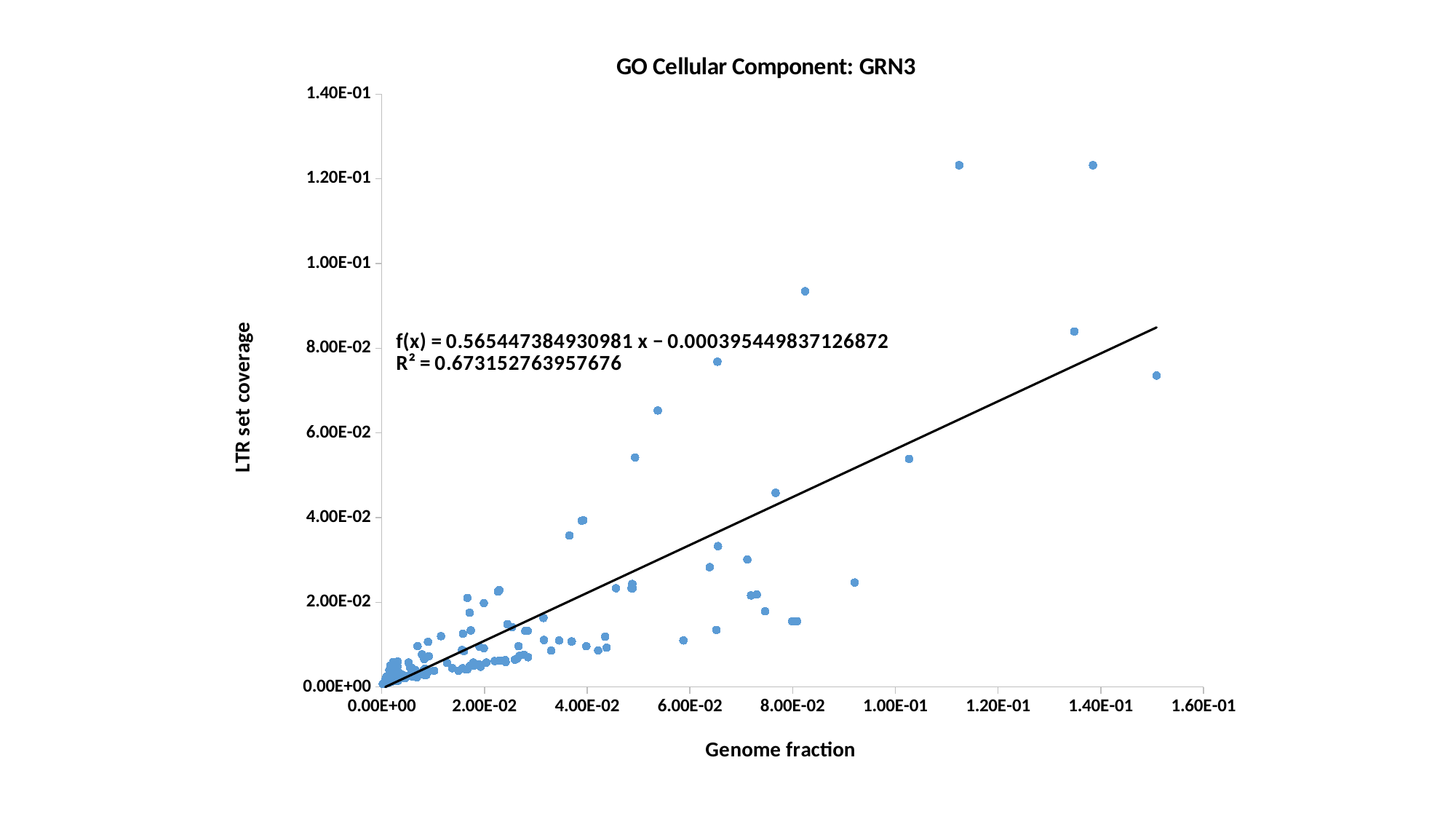

### Chart: GO Cellular Component: GRN3

| Category | LTR fraction |
|---|---|